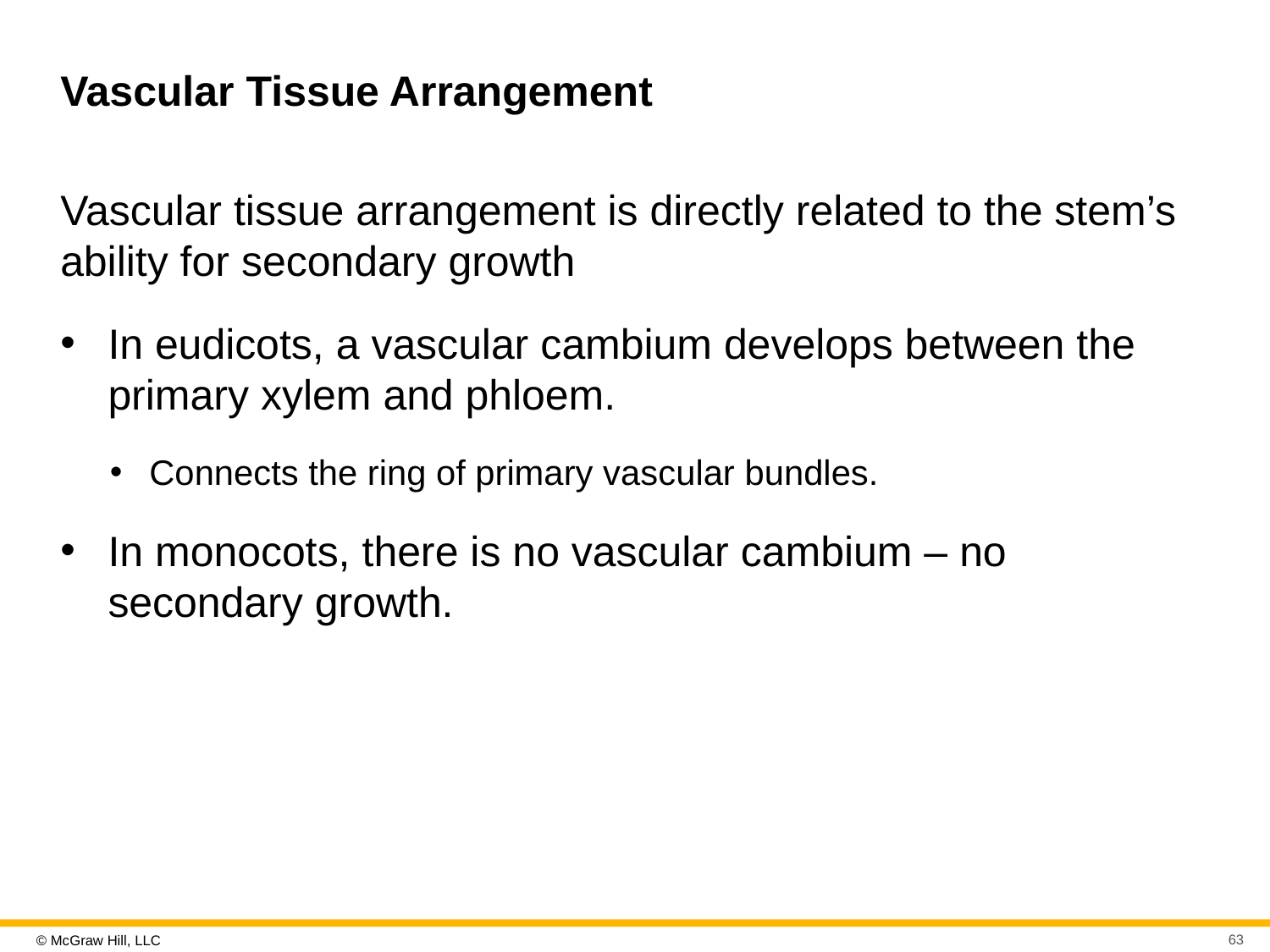

# Vascular Tissue Arrangement
Vascular tissue arrangement is directly related to the stem’s ability for secondary growth
In eudicots, a vascular cambium develops between the primary xylem and phloem.
Connects the ring of primary vascular bundles.
In monocots, there is no vascular cambium – no secondary growth.
63